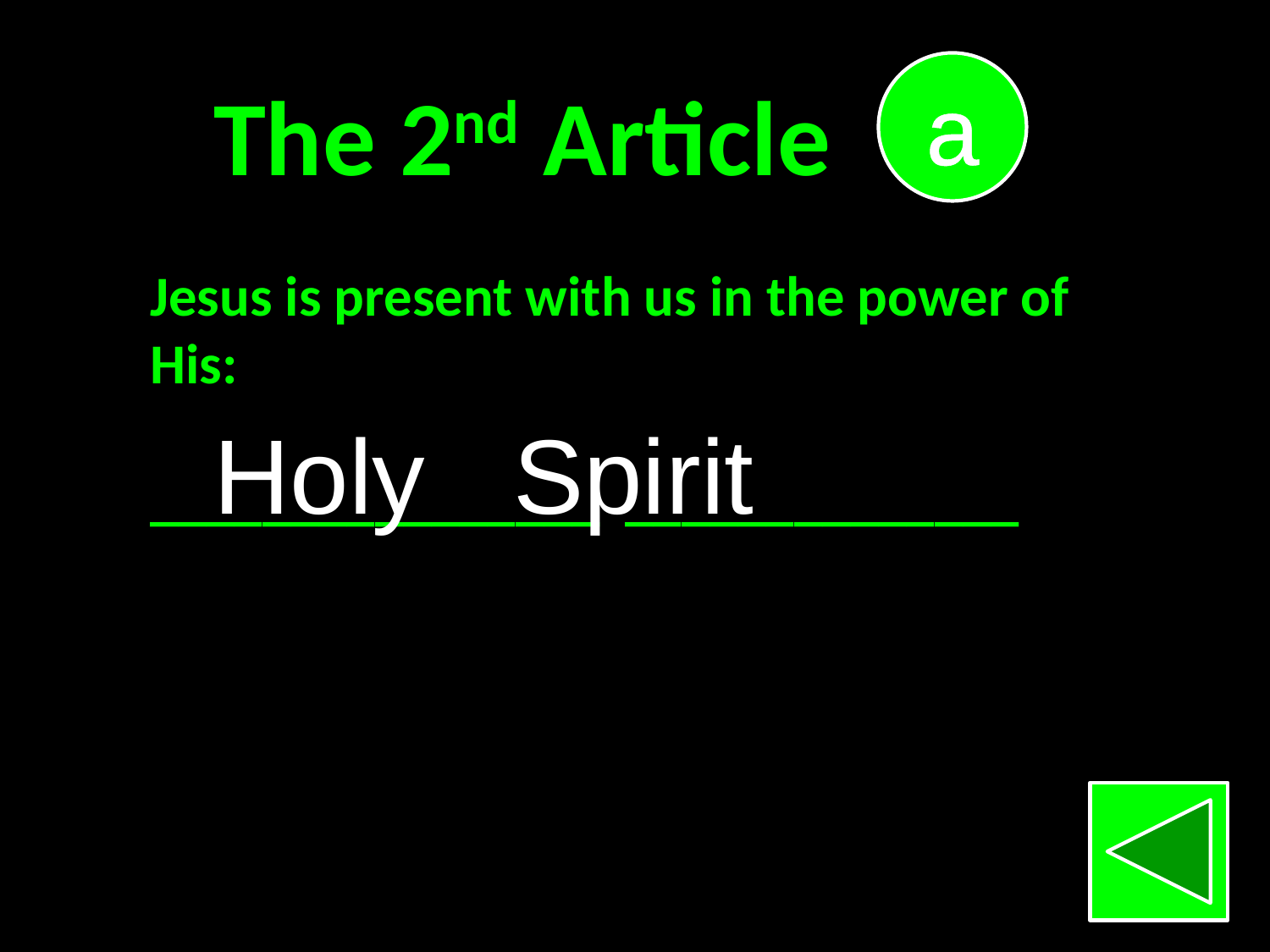

a
The 2nd Article
Jesus is present with us in the power of
His:

________________  ______________
Holy   Spirit